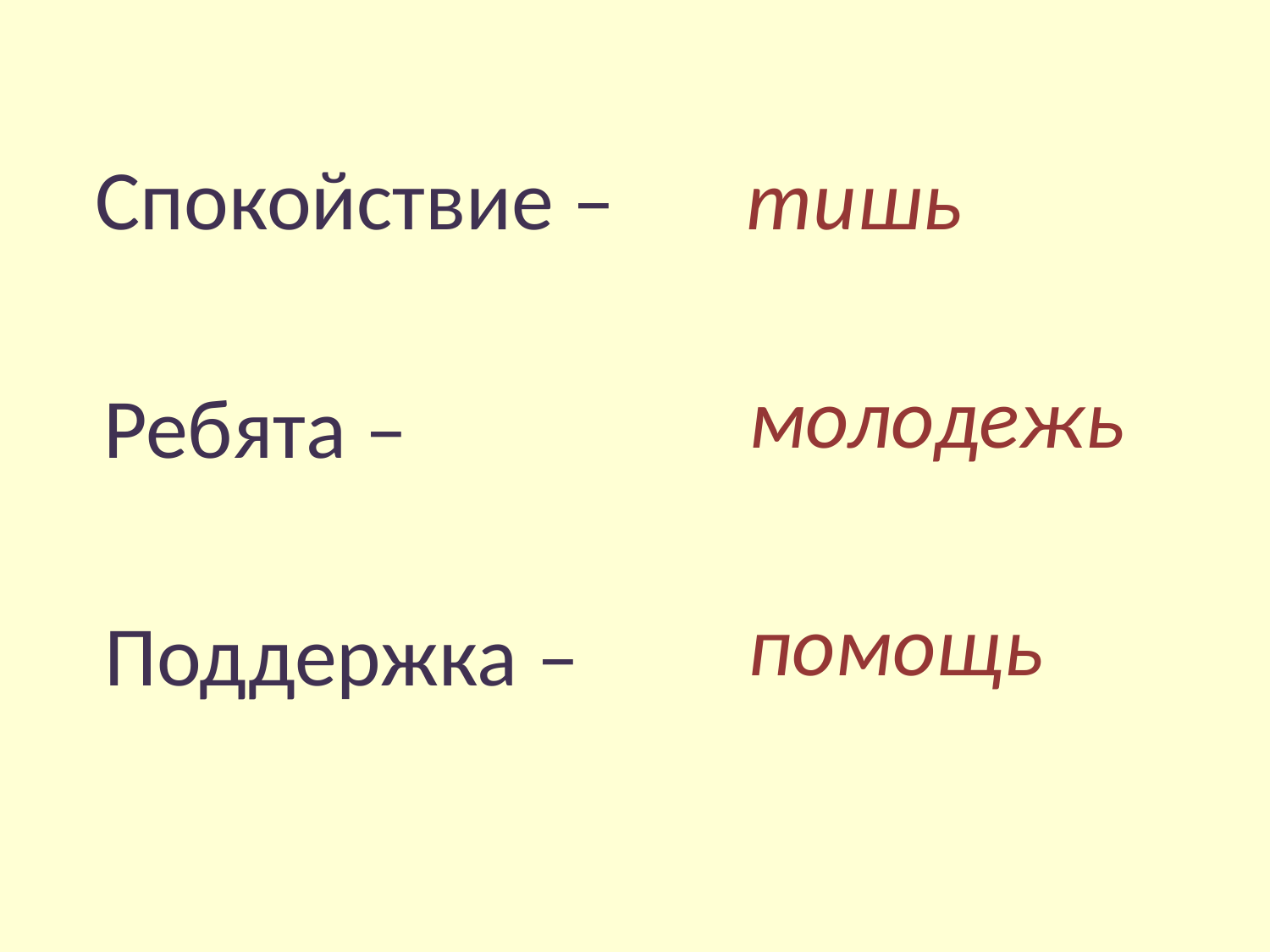

Спокойствие –
тишь
молодежь
Ребята –
помощь
Поддержка –